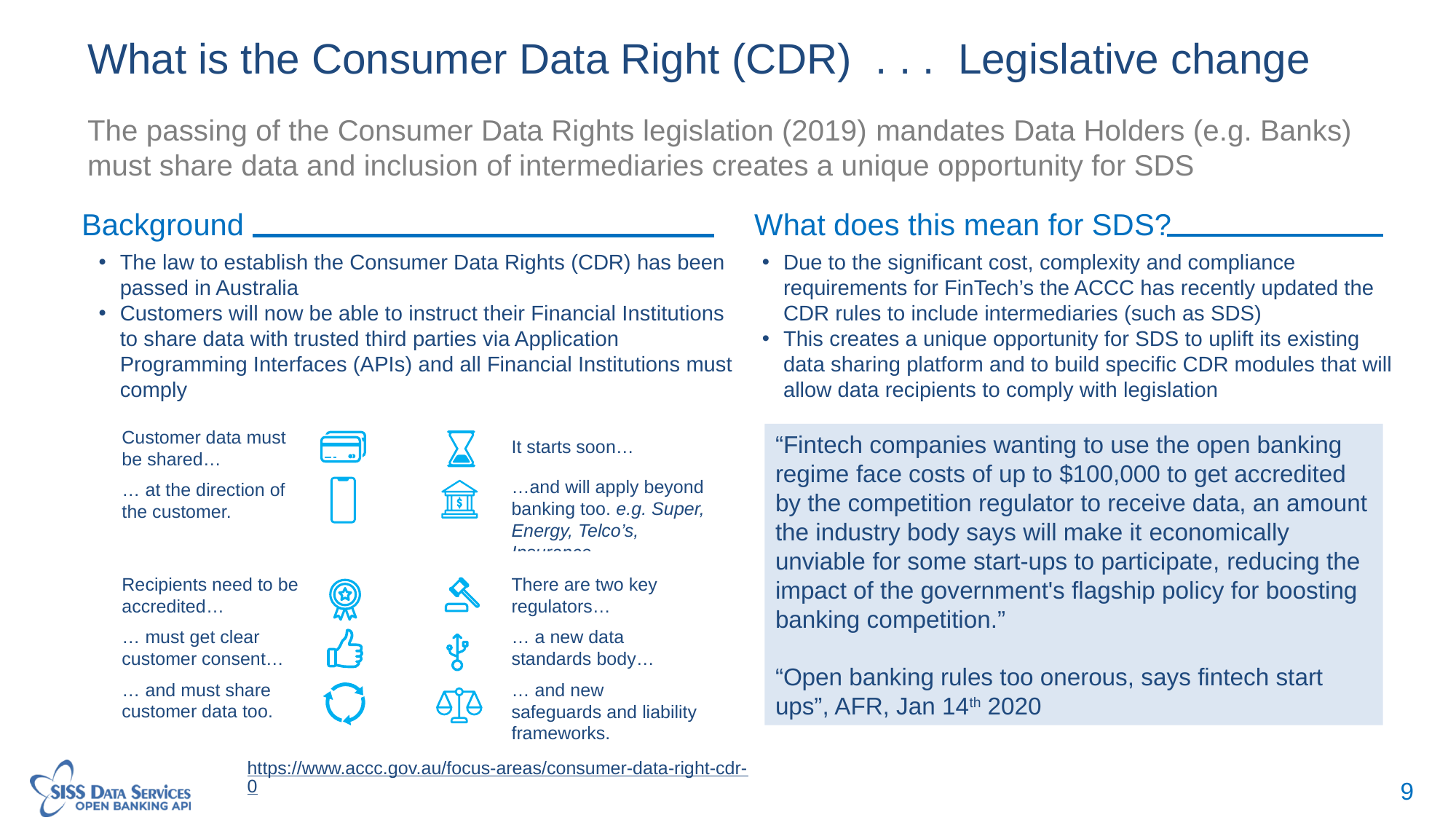

# What is the Consumer Data Right (CDR)  . . .  Legislative change
The passing of the Consumer Data Rights legislation (2019) mandates Data Holders (e.g. Banks) must share data and inclusion of intermediaries creates a unique opportunity for SDS

Background
The law to establish the Consumer Data Rights (CDR) has been passed in Australia
Customers will now be able to instruct their Financial Institutions to share data with trusted third parties via Application Programming Interfaces (APIs) and all Financial Institutions must comply
What does this mean for SDS?
Due to the significant cost, complexity and compliance requirements for FinTech’s the ACCC has recently updated the CDR rules to include intermediaries (such as SDS)
This creates a unique opportunity for SDS to uplift its existing data sharing platform and to build specific CDR modules that will allow data recipients to comply with legislation
Customer data must be shared…
… at the direction of the customer.

It starts soon…
…and will apply beyond banking too. e.g. Super, Energy, Telco’s, Insurance
Recipients need to be accredited…
… must get clear customer consent…
… and must share customer data too.
There are two key regulators…
… a new data standards body…
… and new safeguards and liability frameworks.

“Fintech companies wanting to use the open banking regime face costs of up to $100,000 to get accredited by the competition regulator to receive data, an amount the industry body says will make it economically unviable for some start-ups to participate, reducing the impact of the government's flagship policy for boosting banking competition.”

“Open banking rules too onerous, says fintech start ups”, AFR, Jan 14th 2020
https://www.accc.gov.au/focus-areas/consumer-data-right-cdr-0
9